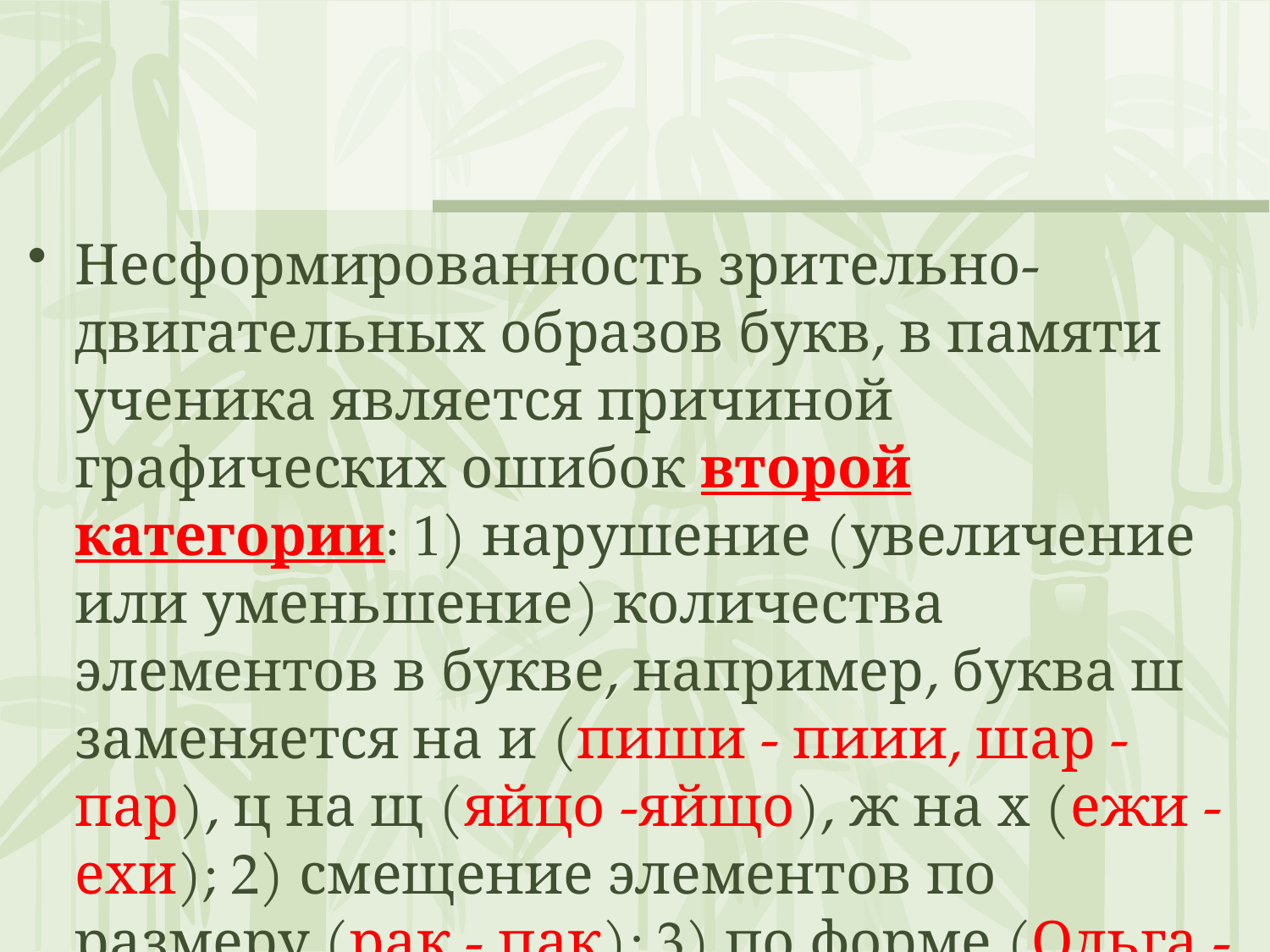

#
Несформированность зрительно-двигательных образов букв, в памяти ученика является причиной графических ошибок второй категории: 1) нарушение (увеличение или уменьшение) количества элементов в букве, например, буква ш заменяется на и (пиши - пиии, шар - пар), ц на щ (яйцо -яйщо), ж на х (ежи - ехи); 2) смещение элементов по размеру (рак - пак); 3) по форме (Ольга - Ольча);